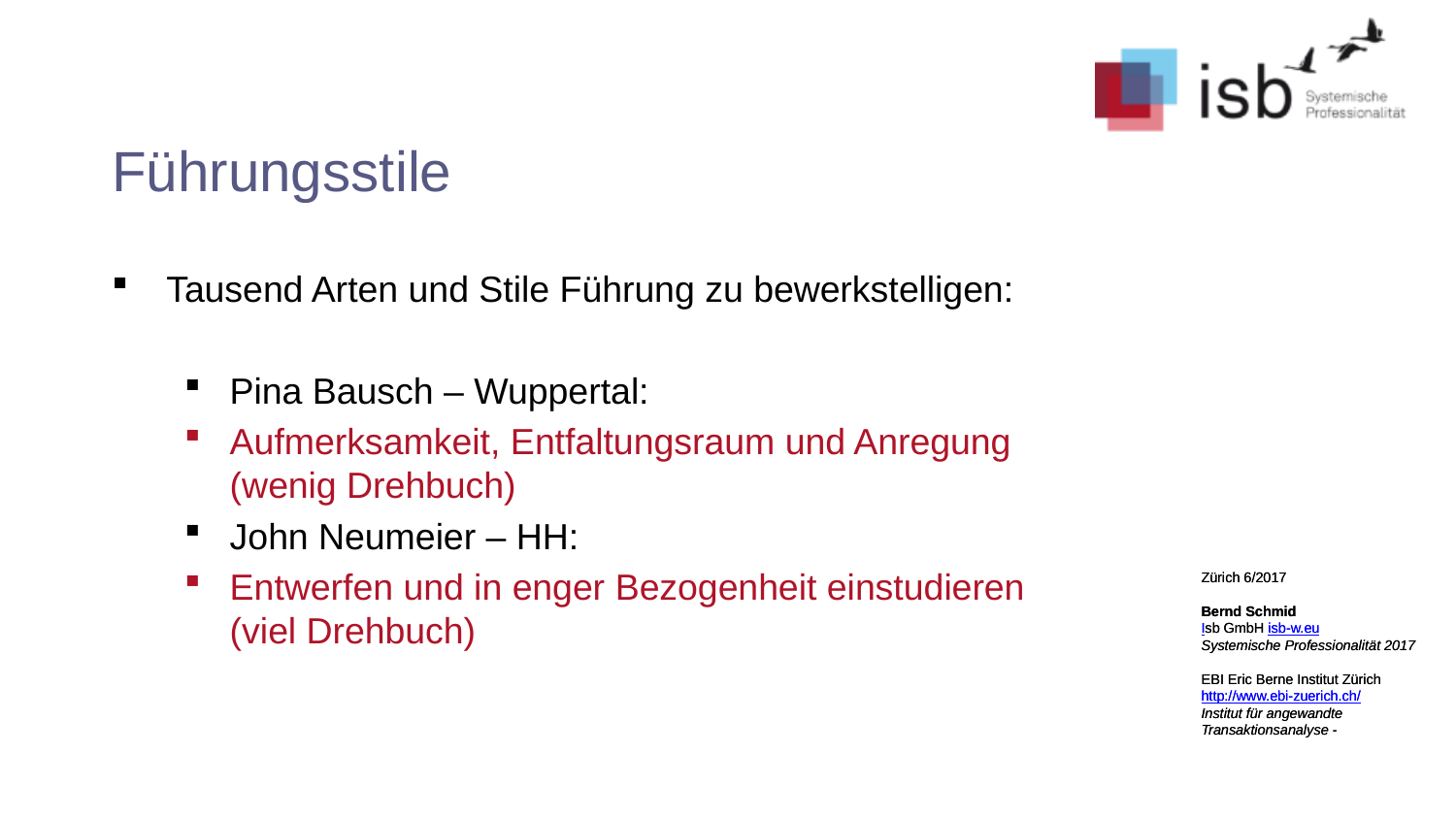

# Führungsstile
Tausend Arten und Stile Führung zu bewerkstelligen:

Pina Bausch – Wuppertal:
Aufmerksamkeit, Entfaltungsraum und Anregung
(wenig Drehbuch)
John Neumeier – HH:
Entwerfen und in enger Bezogenheit einstudieren
(viel Drehbuch)

Zürich 6/2017
Bernd Schmid
Isb GmbH isb-w.eu
Systemische Professionalität 2017

EBI Eric Berne Institut Zürich
http://www.ebi-zuerich.ch/
Institut für angewandte Transaktionsanalyse -